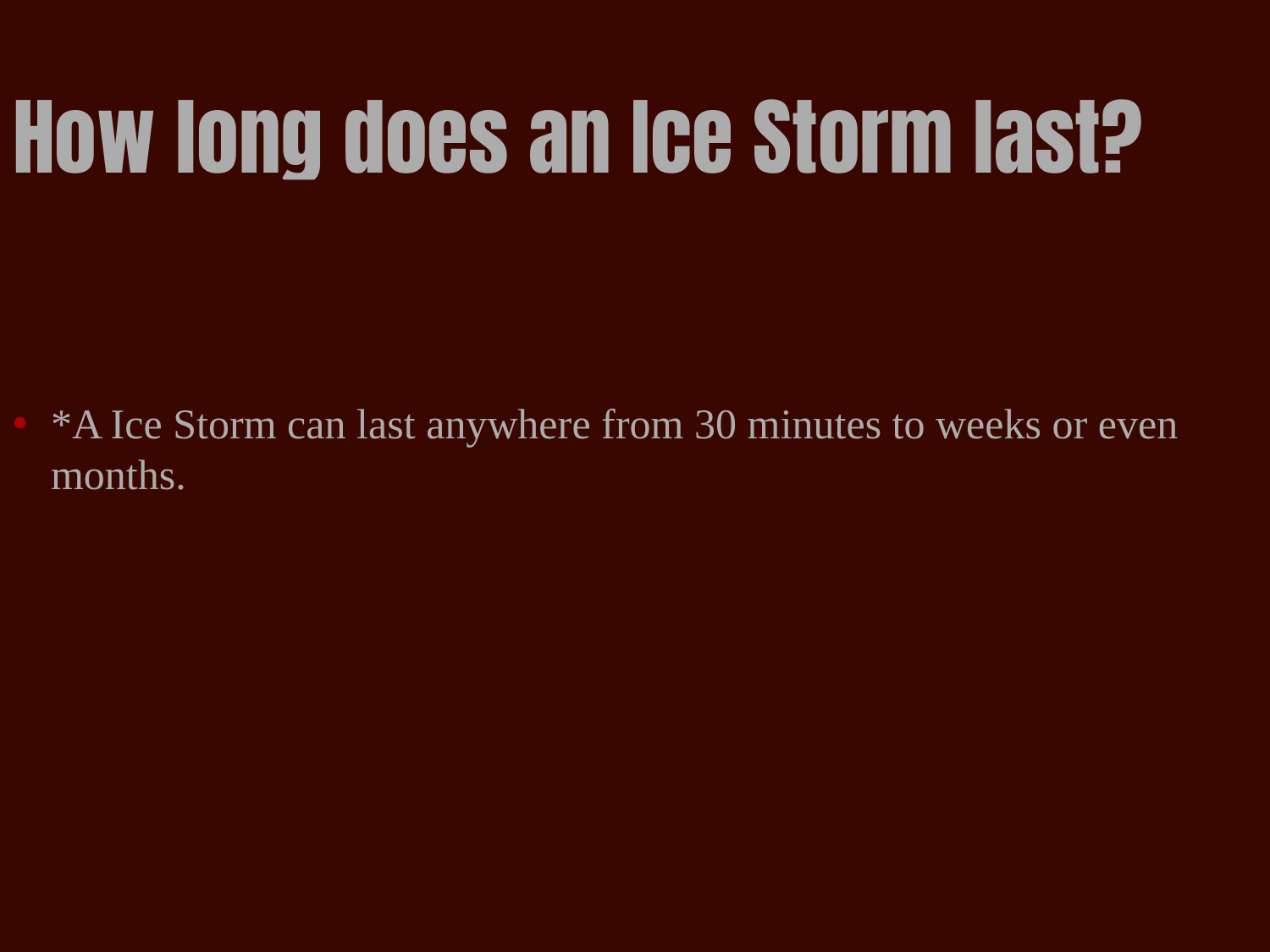

# How long does an Ice Storm last?

*A Ice Storm can last anywhere from 30 minutes to weeks or even months.

Info:Answers,wiki.answers.com/Q/How_long_do_ice_storms_normally_last Copy Right 2013